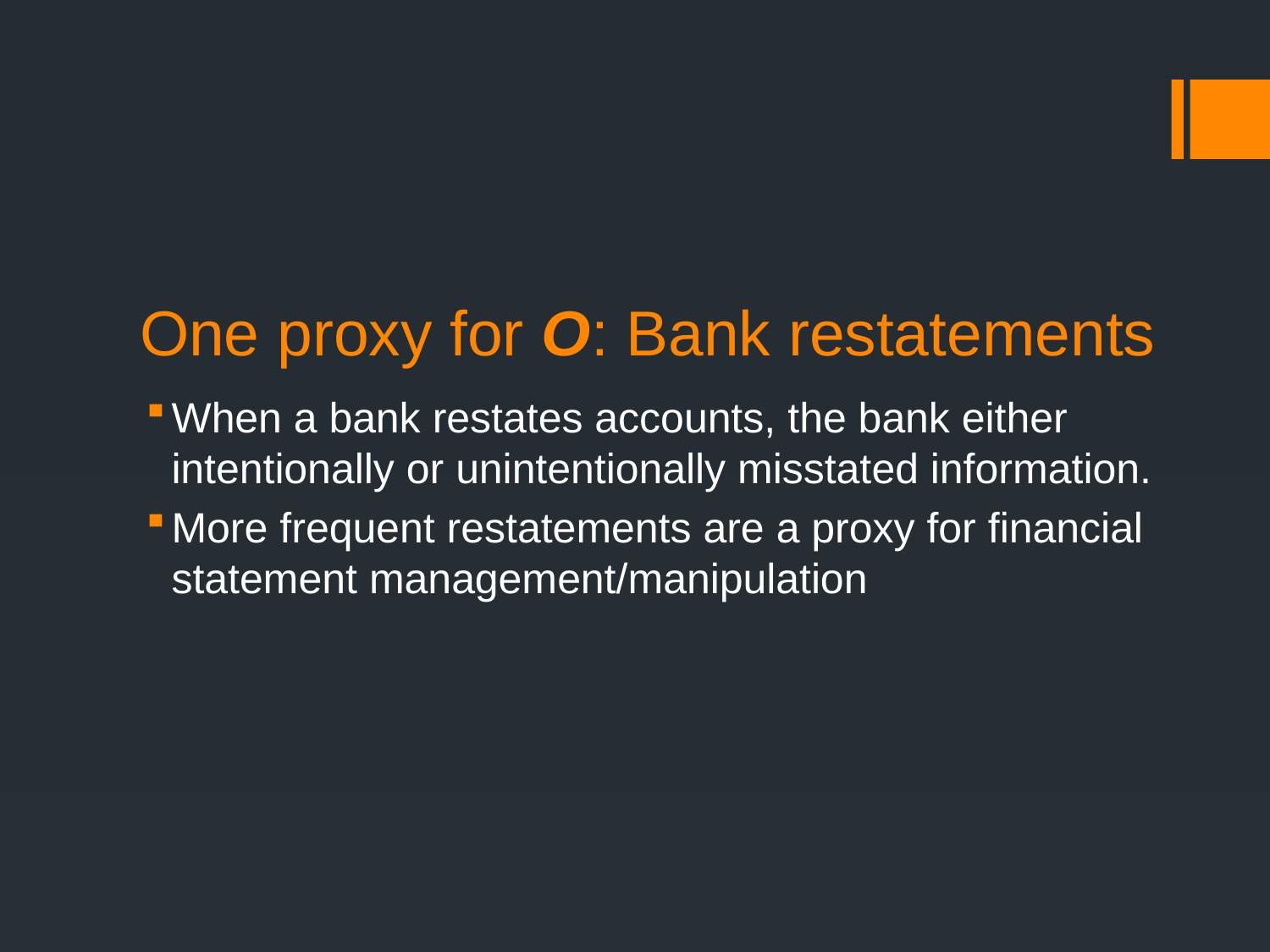

# One proxy for O: Bank restatements
When a bank restates accounts, the bank either intentionally or unintentionally misstated information.
More frequent restatements are a proxy for financial statement management/manipulation